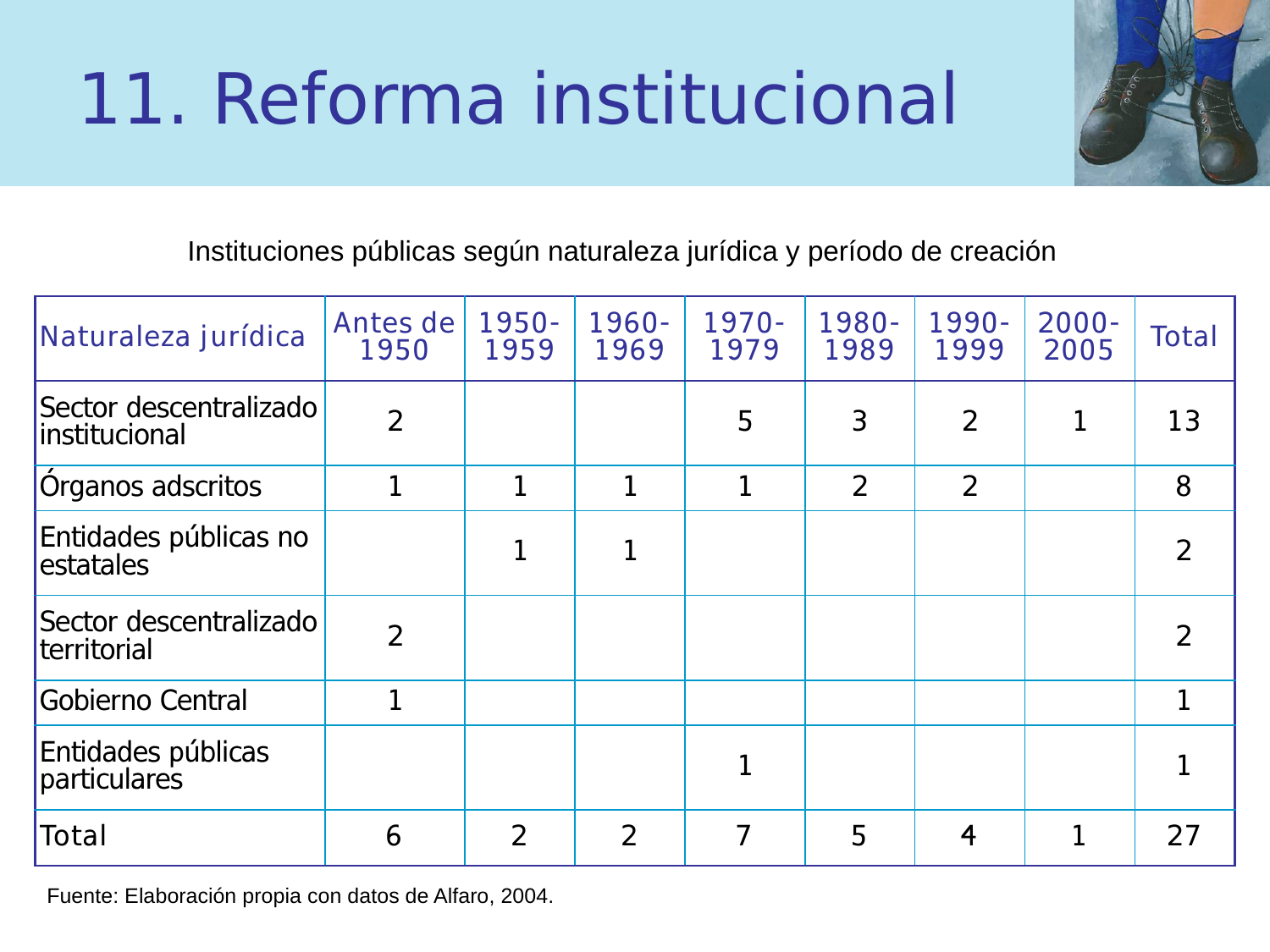

# 11. Reforma institucional
Instituciones públicas según naturaleza jurídica y período de creación
| Naturaleza jurídica | Antes de 1950 | 1950-1959 | 1960-1969 | 1970-1979 | 1980-1989 | 1990-1999 | 2000-2005 | Total |
| --- | --- | --- | --- | --- | --- | --- | --- | --- |
| Sector descentralizado institucional | 2 |  |  | 5 | 3 | 2 | 1 | 13 |
| Órganos adscritos | 1 | 1 | 1 | 1 | 2 | 2 |  | 8 |
| Entidades públicas no estatales |  | 1 | 1 |  |  |  |  | 2 |
| Sector descentralizado territorial | 2 |  |  |  |  |  |  | 2 |
| Gobierno Central | 1 |  |  |  |  |  |  | 1 |
| Entidades públicas particulares |  |  |  | 1 |  |  |  | 1 |
| Total | 6 | 2 | 2 | 7 | 5 | 4 | 1 | 27 |
Fuente: Elaboración propia con datos de Alfaro, 2004.